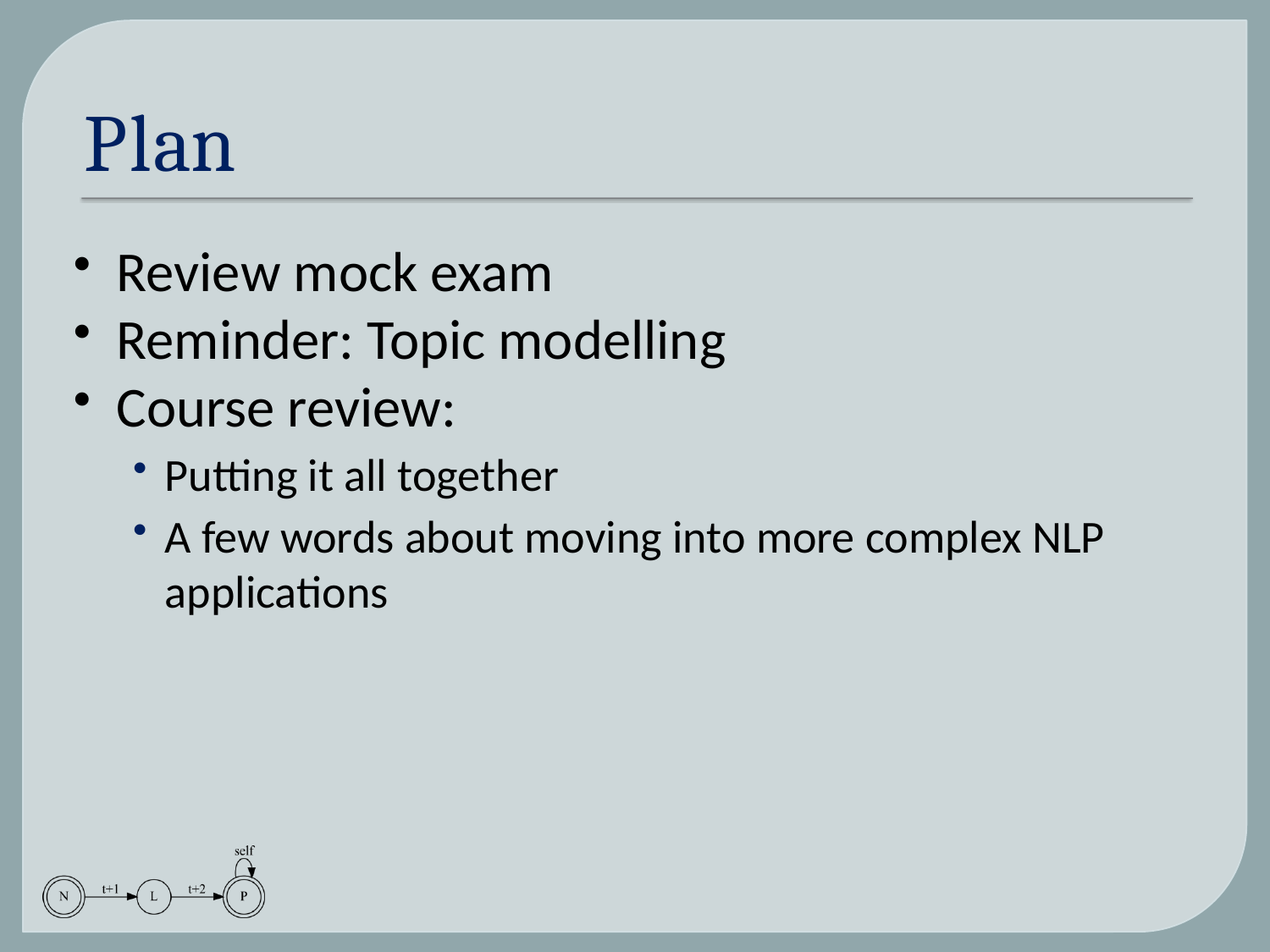

# Plan
Review mock exam
Reminder: Topic modelling
Course review:
Putting it all together
A few words about moving into more complex NLP applications